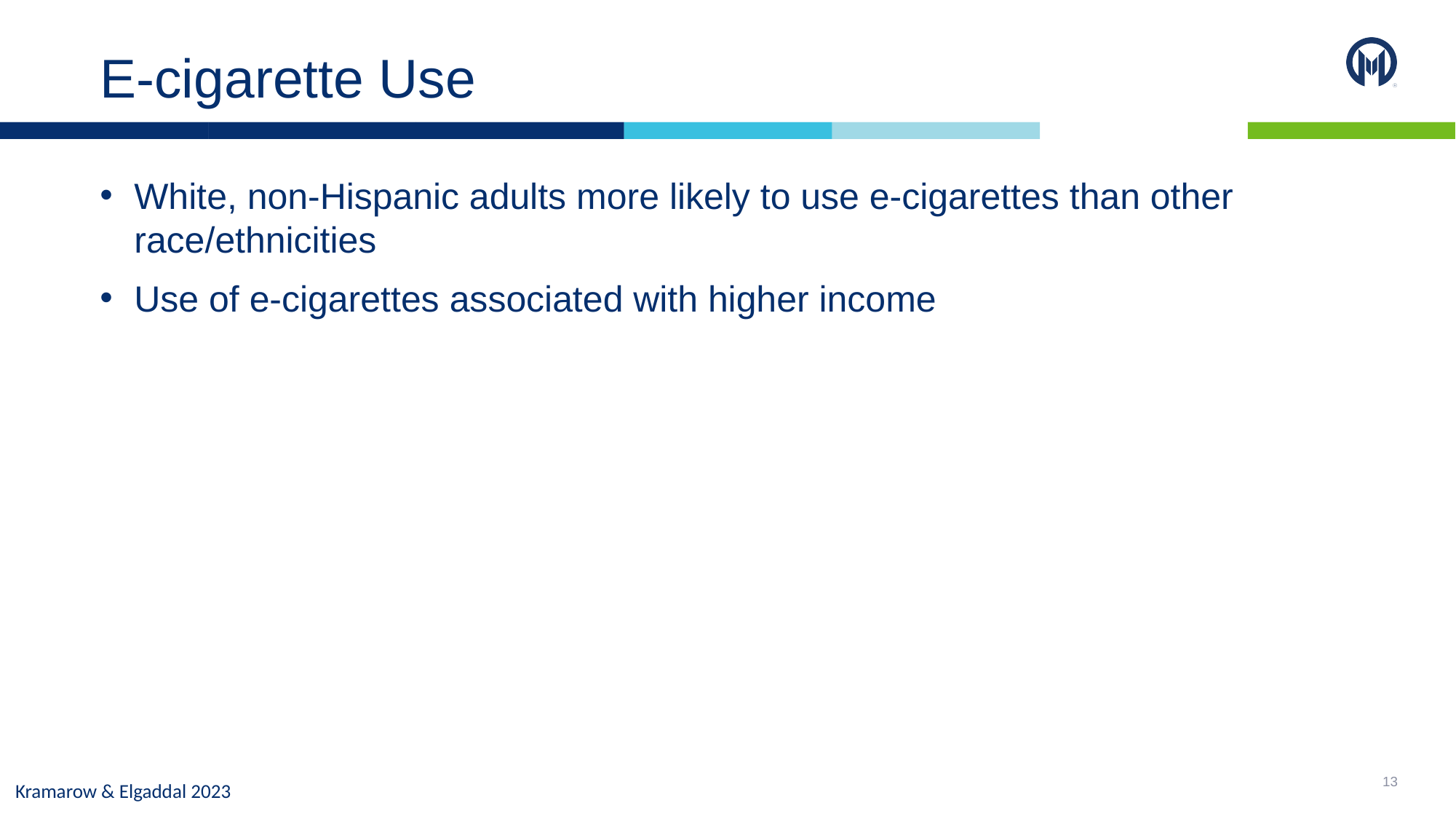

# E-cigarette Use
White, non-Hispanic adults more likely to use e-cigarettes than other race/ethnicities
Use of e-cigarettes associated with higher income

13
Kramarow & Elgaddal 2023